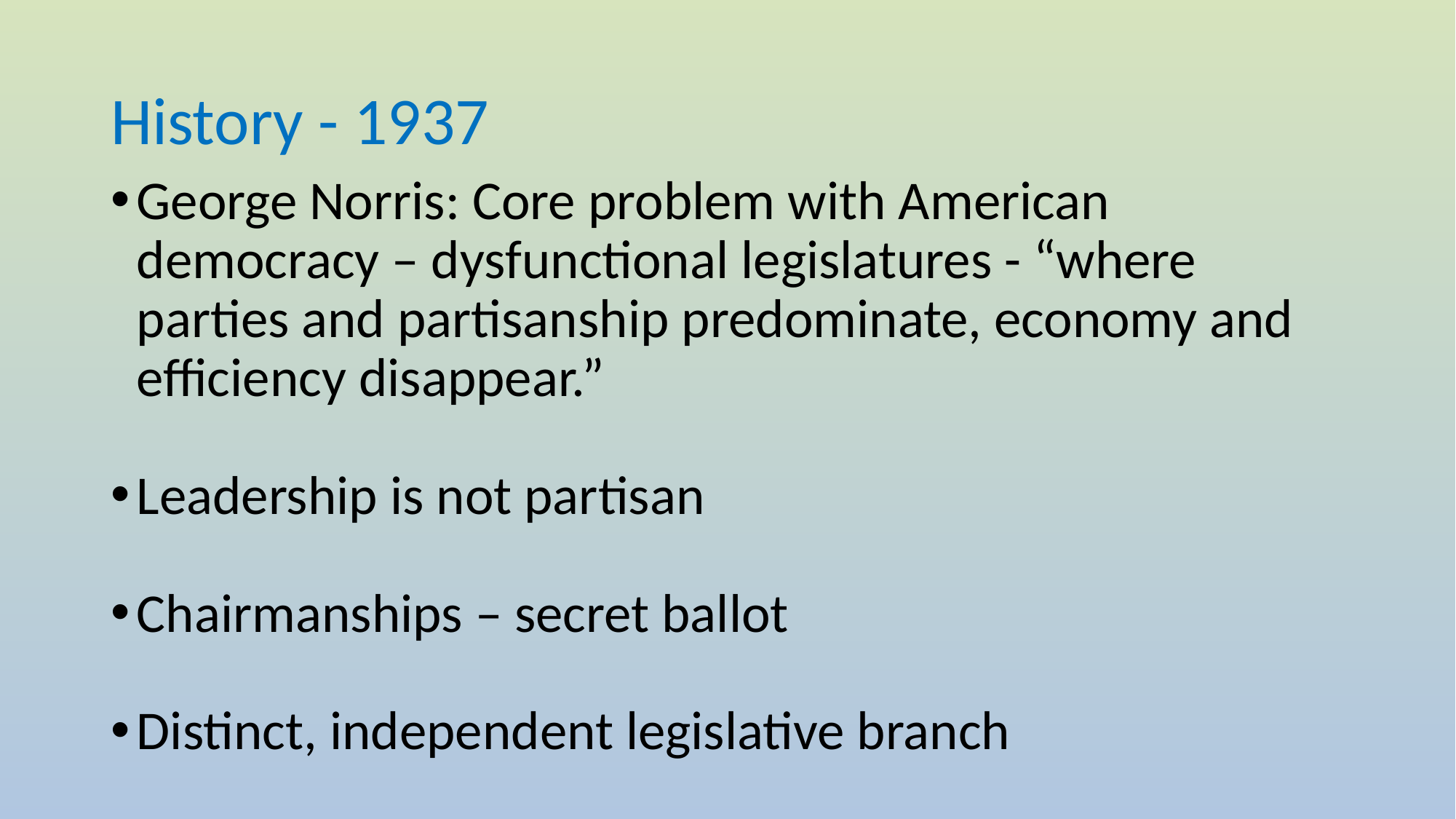

History - 1937
George Norris: Core problem with American democracy – dysfunctional legislatures - “where parties and partisanship predominate, economy and efficiency disappear.”

Leadership is not partisan

Chairmanships – secret ballot

Distinct, independent legislative branch

But . . .term limits = more polarizing